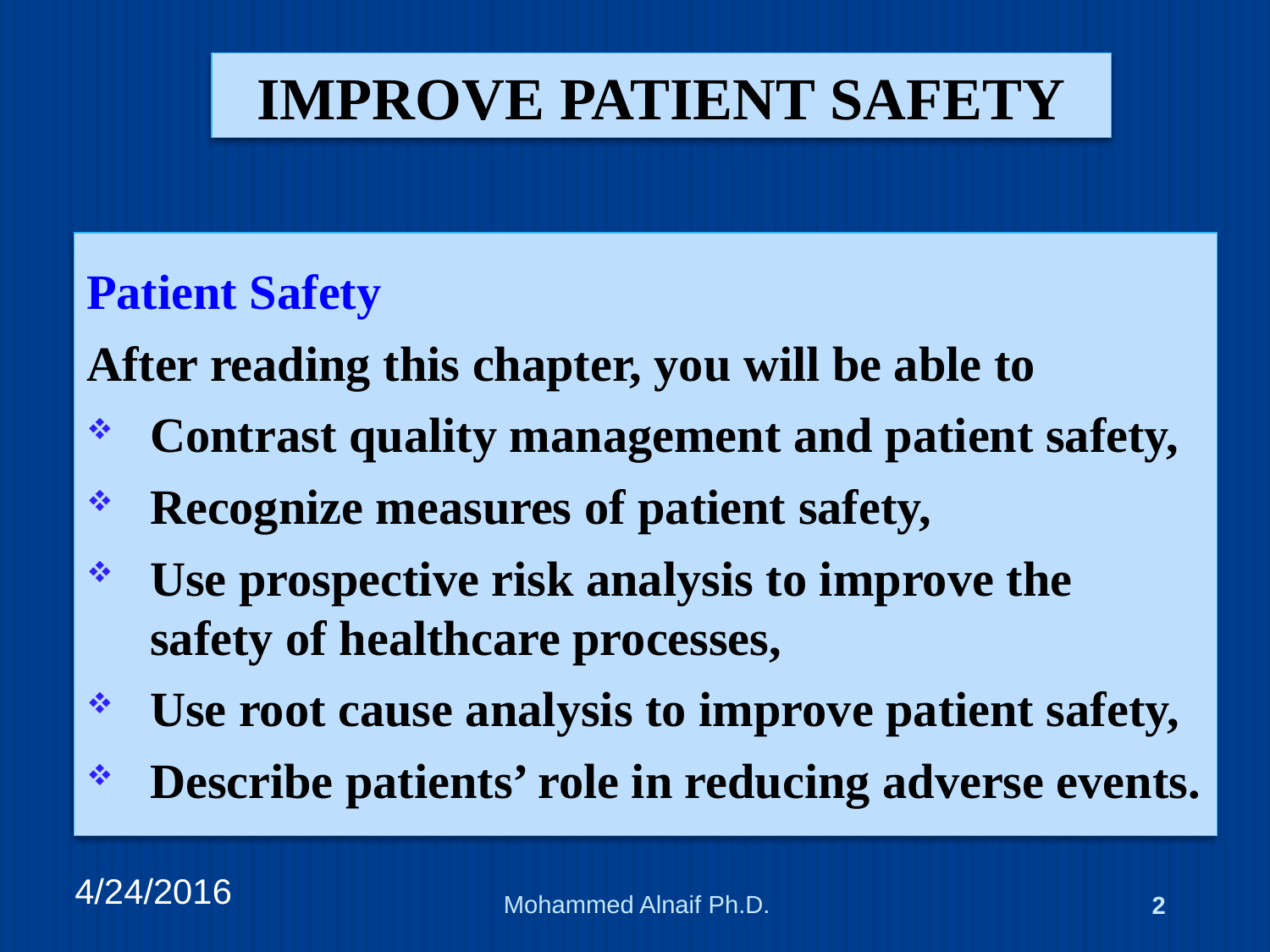

# improve patient safety
Patient Safety
After reading this chapter, you will be able to
Contrast quality management and patient safety,
Recognize measures of patient safety,
Use prospective risk analysis to improve the safety of healthcare processes,
Use root cause analysis to improve patient safety,
Describe patients’ role in reducing adverse events.
4/24/2016
Mohammed Alnaif Ph.D.
2